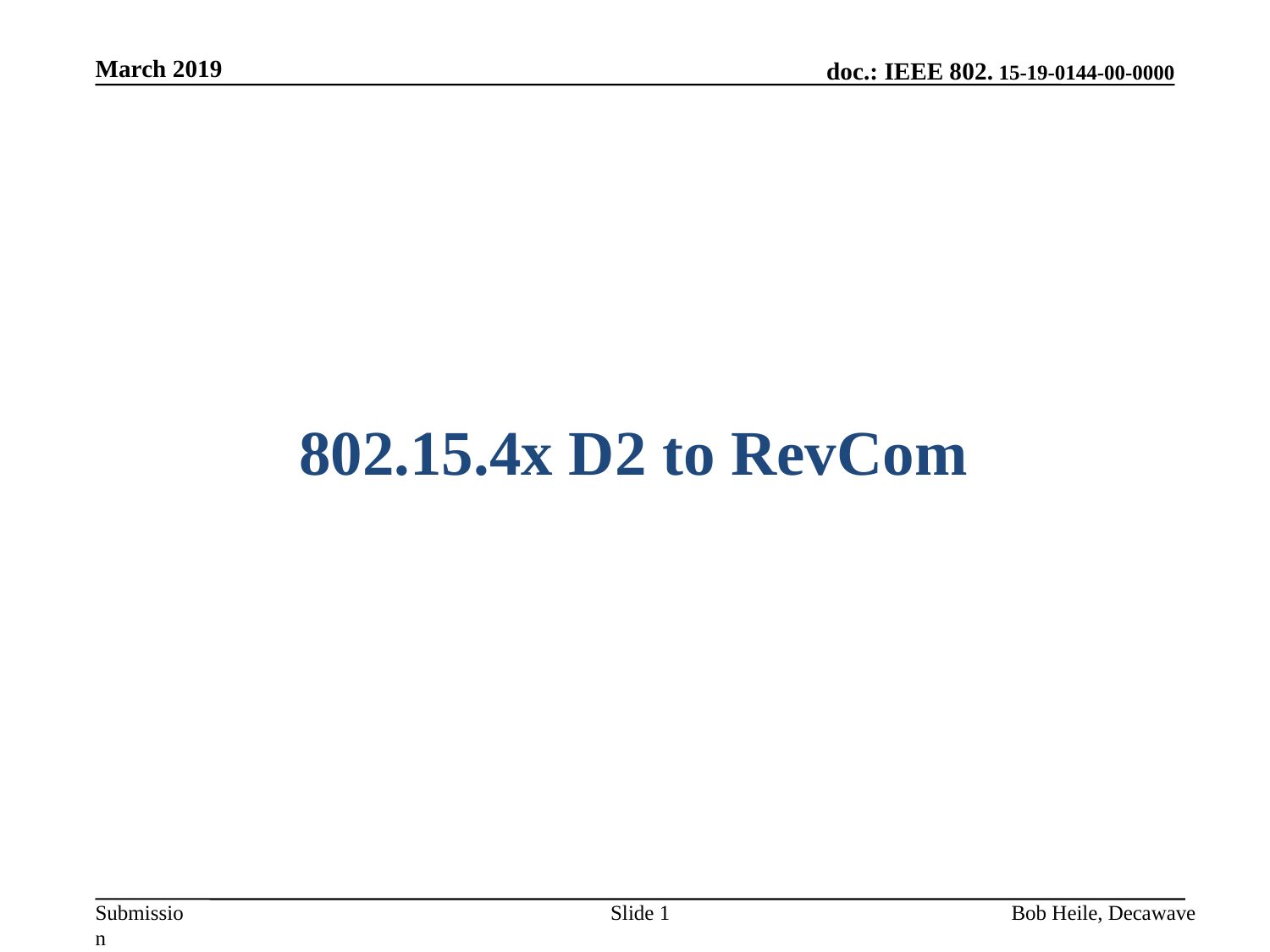

March 2019
# 802.15.4x D2 to RevCom
Slide 1
Bob Heile, Decawave